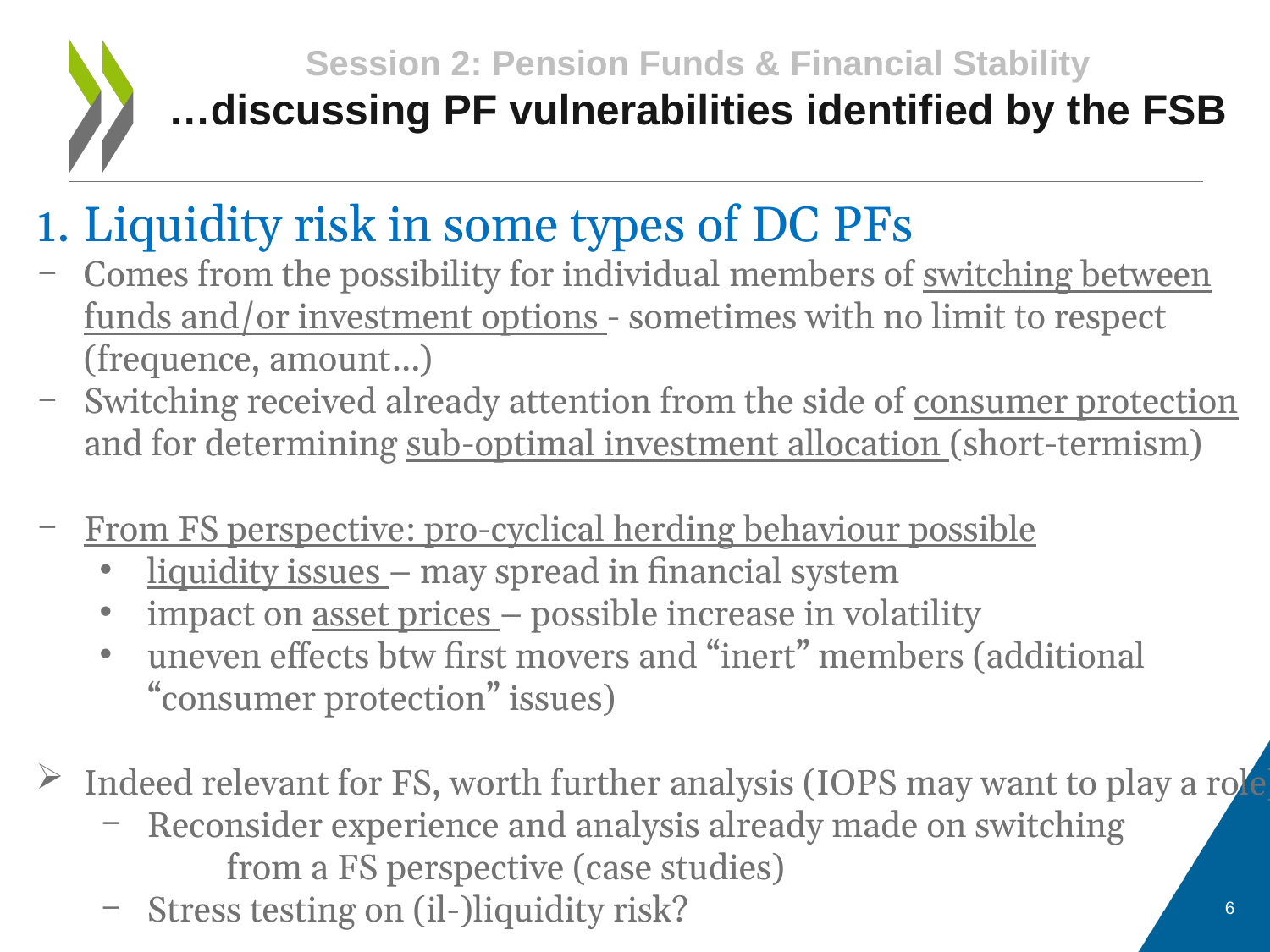

# Session 2: Pension Funds & Financial Stability …discussing PF vulnerabilities identified by the FSB
Liquidity risk in some types of DC PFs
Comes from the possibility for individual members of switching between funds and/or investment options - sometimes with no limit to respect (frequence, amount…)
Switching received already attention from the side of consumer protection and for determining sub-optimal investment allocation (short-termism)

From FS perspective: pro-cyclical herding behaviour possible
liquidity issues – may spread in financial system
impact on asset prices – possible increase in volatility
uneven effects btw first movers and “inert” members (additional “consumer protection” issues)

Indeed relevant for FS, worth further analysis (IOPS may want to play a role)
Reconsider experience and analysis already made on switching
	from a FS perspective (case studies)
Stress testing on (il-)liquidity risk?

6